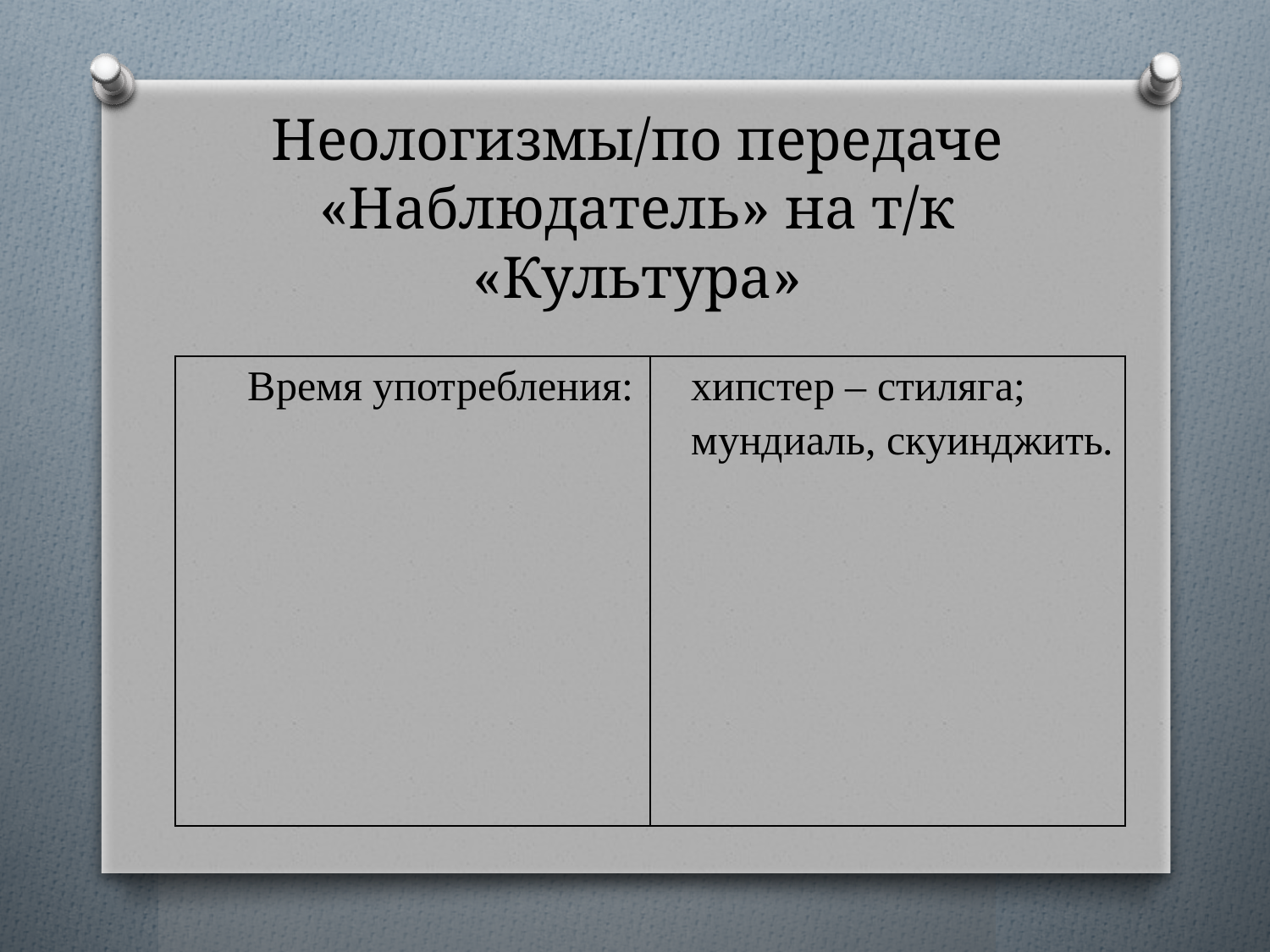

# Неологизмы/по передаче «Наблюдатель» на т/к «Культура»
| Время употребления: | хипстер – стиляга; мундиаль, скуинджить. |
| --- | --- |